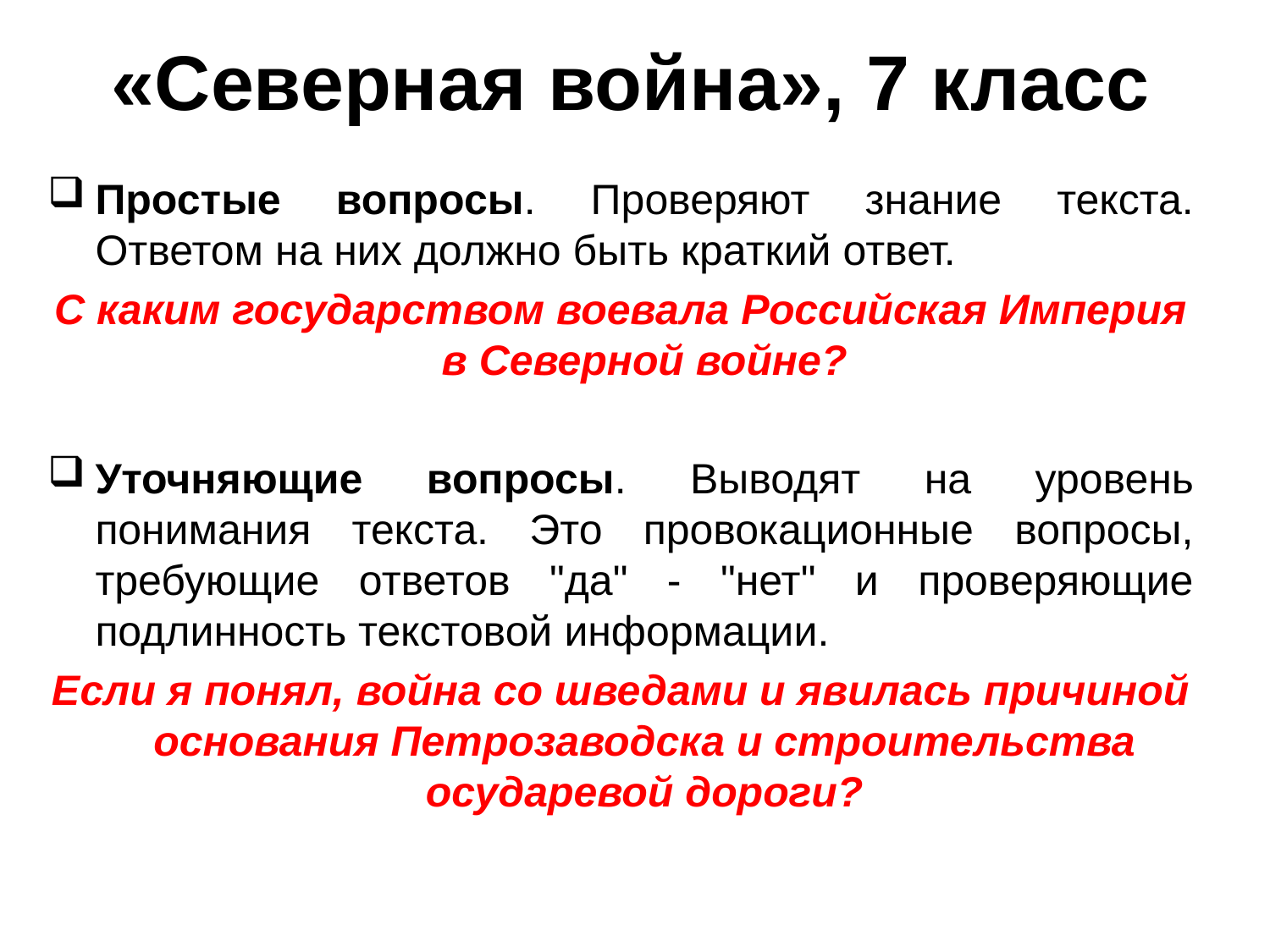

# «Северная война», 7 класс
Простые вопросы. Проверяют знание текста. Ответом на них должно быть краткий ответ.
С каким государством воевала Российская Империя в Северной войне?

Уточняющие вопросы. Выводят на уровень понимания текста. Это провокационные вопросы, требующие ответов "да" - "нет" и проверяющие подлинность текстовой информации.
Если я понял, война со шведами и явилась причиной основания Петрозаводска и строительства осударевой дороги?